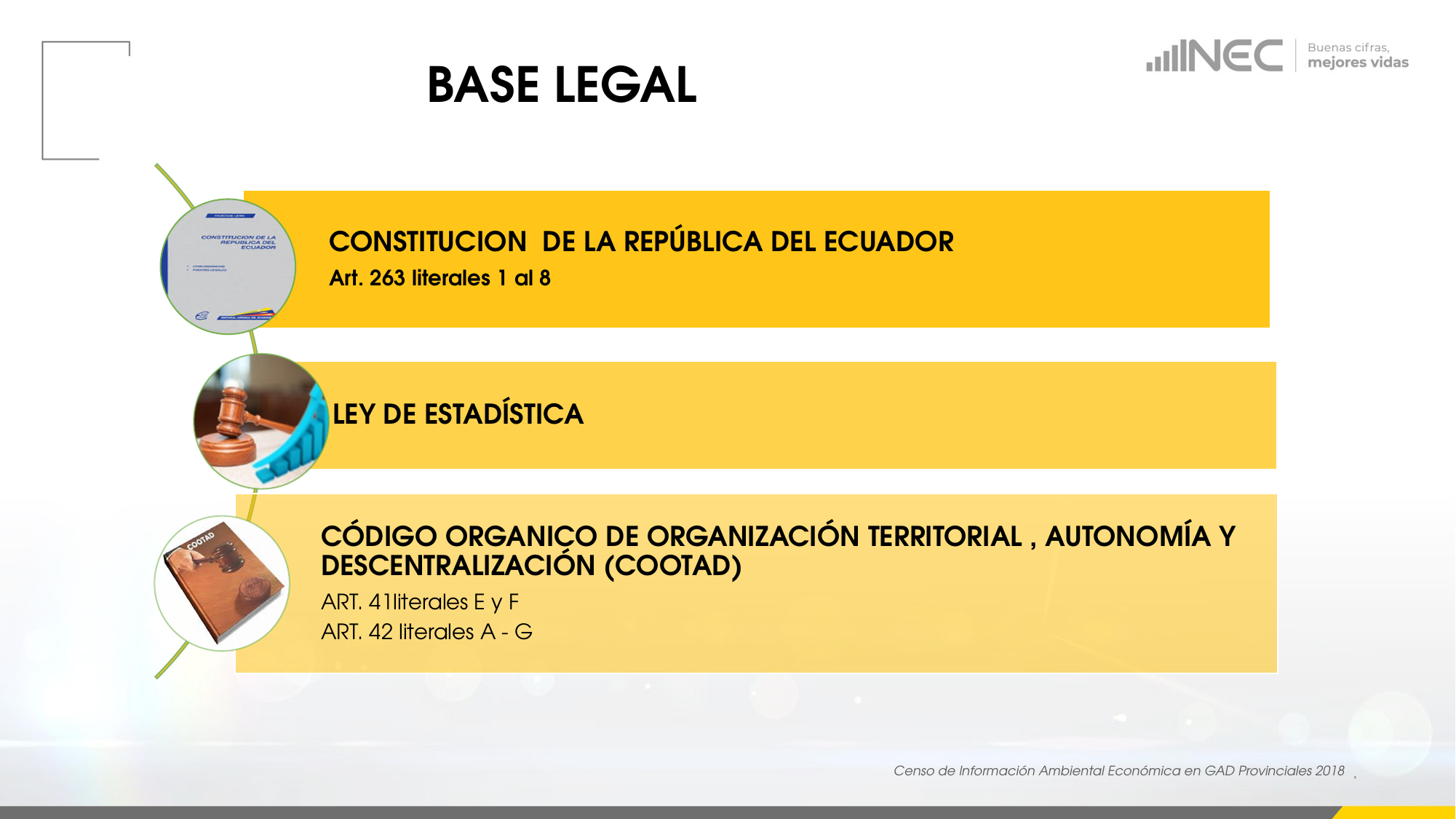

# BASE LEGAL
CONSTITUCION  DE LA REPÚBLICA DEL ECUADOR
Art. 263 literales 1 al 8
LEY DE ESTADÍSTICA
CÓDIGO ORGANICO DE ORGANIZACIÓN TERRITORIAL , AUTONOMÍA Y DESCENTRALIZACIÓN (COOTAD)
ART. 41literales E y F
ART. 42 literales A - G

Censo de Información Ambiental Económica en GAD Provinciales 2018